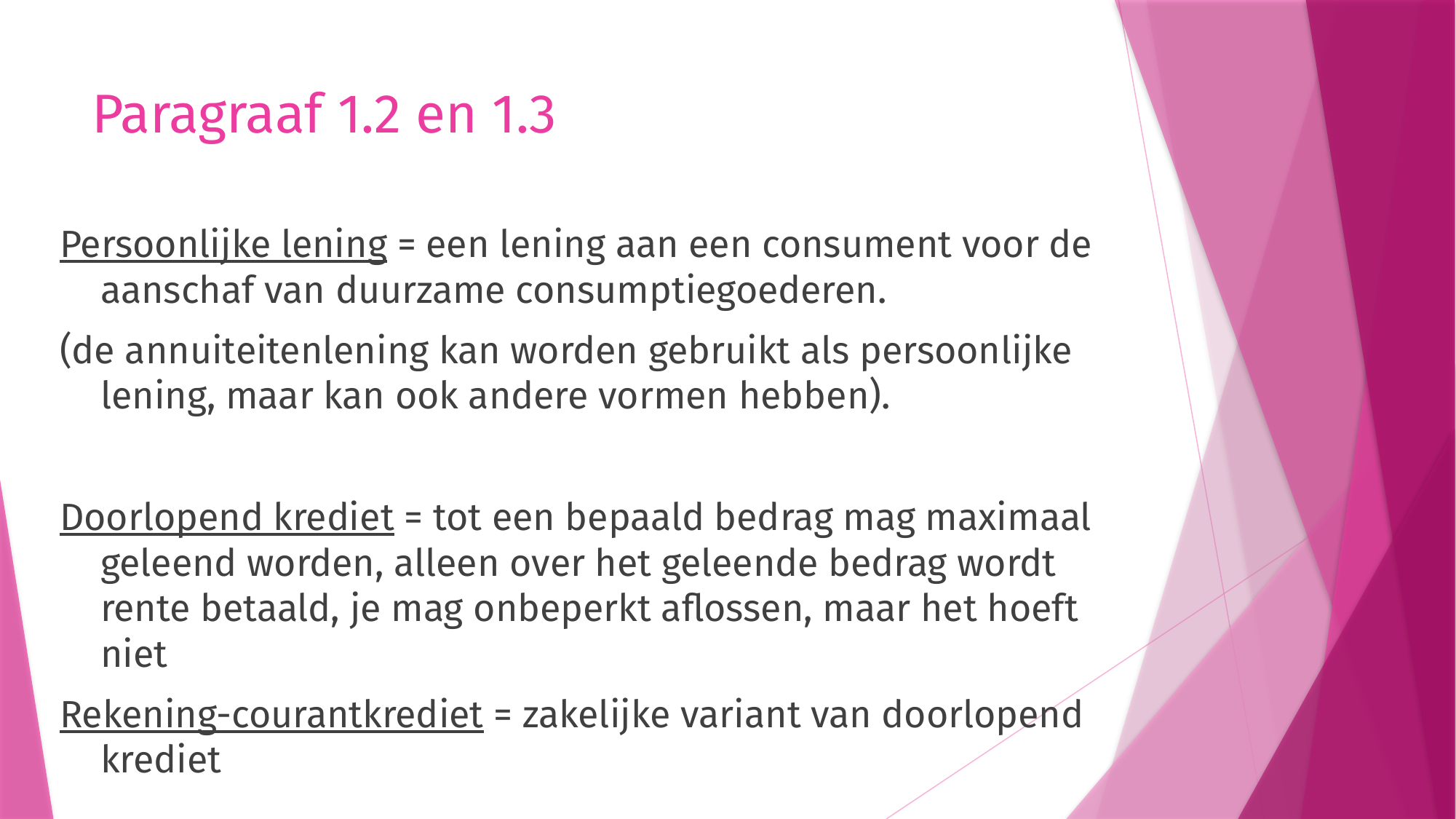

# Paragraaf 1.2 en 1.3
Persoonlijke lening = een lening aan een consument voor de aanschaf van duurzame consumptiegoederen.
(de annuiteitenlening kan worden gebruikt als persoonlijke lening, maar kan ook andere vormen hebben).

Doorlopend krediet = tot een bepaald bedrag mag maximaal geleend worden, alleen over het geleende bedrag wordt rente betaald, je mag onbeperkt aflossen, maar het hoeft niet
Rekening-courantkrediet = zakelijke variant van doorlopend krediet